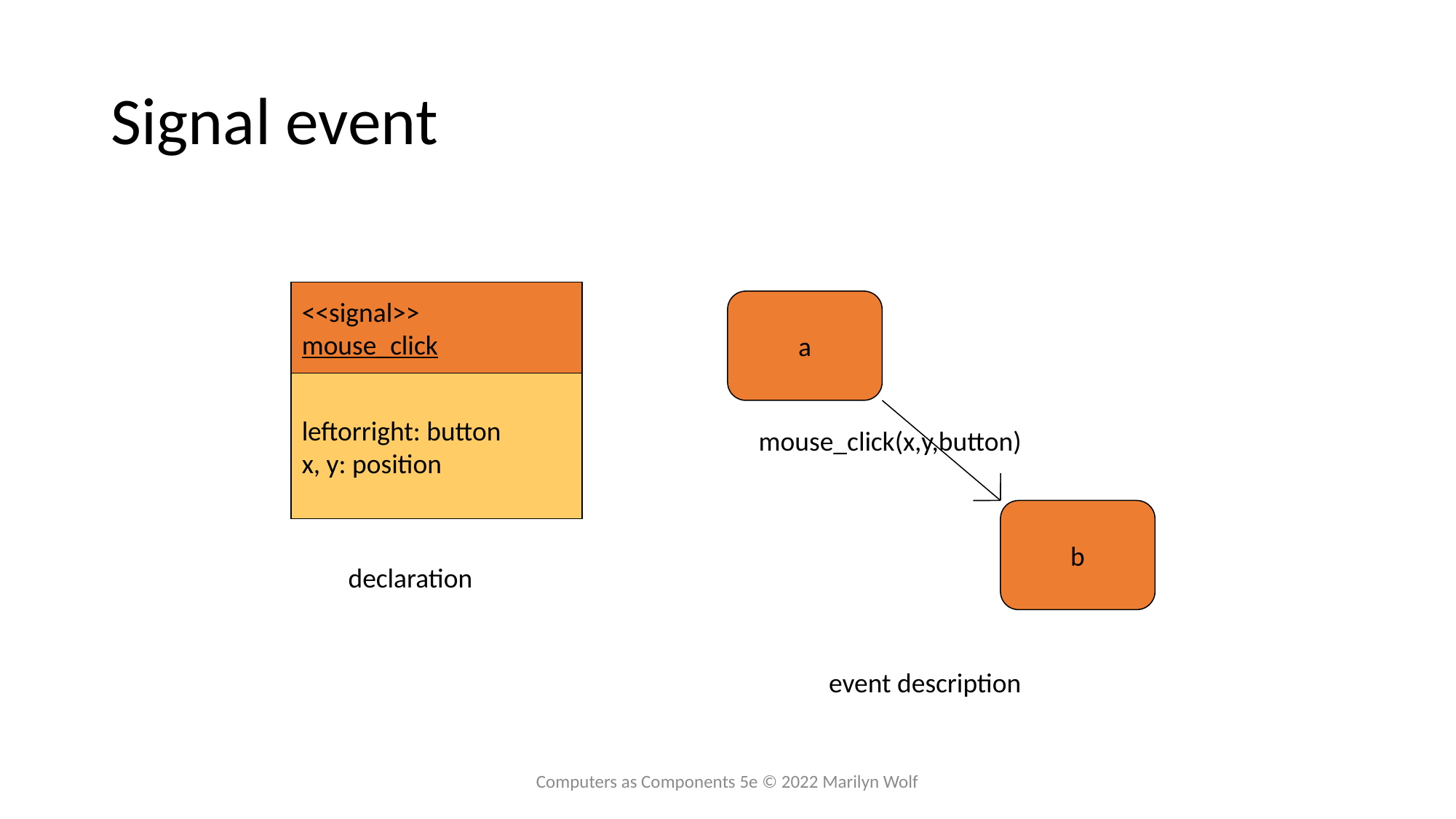

# Signal event
<<signal>>
mouse_click
a
leftorright: button
x, y: position

mouse_click(x,y,button)

b
declaration
event description
Computers as Components 5e © 2022 Marilyn Wolf